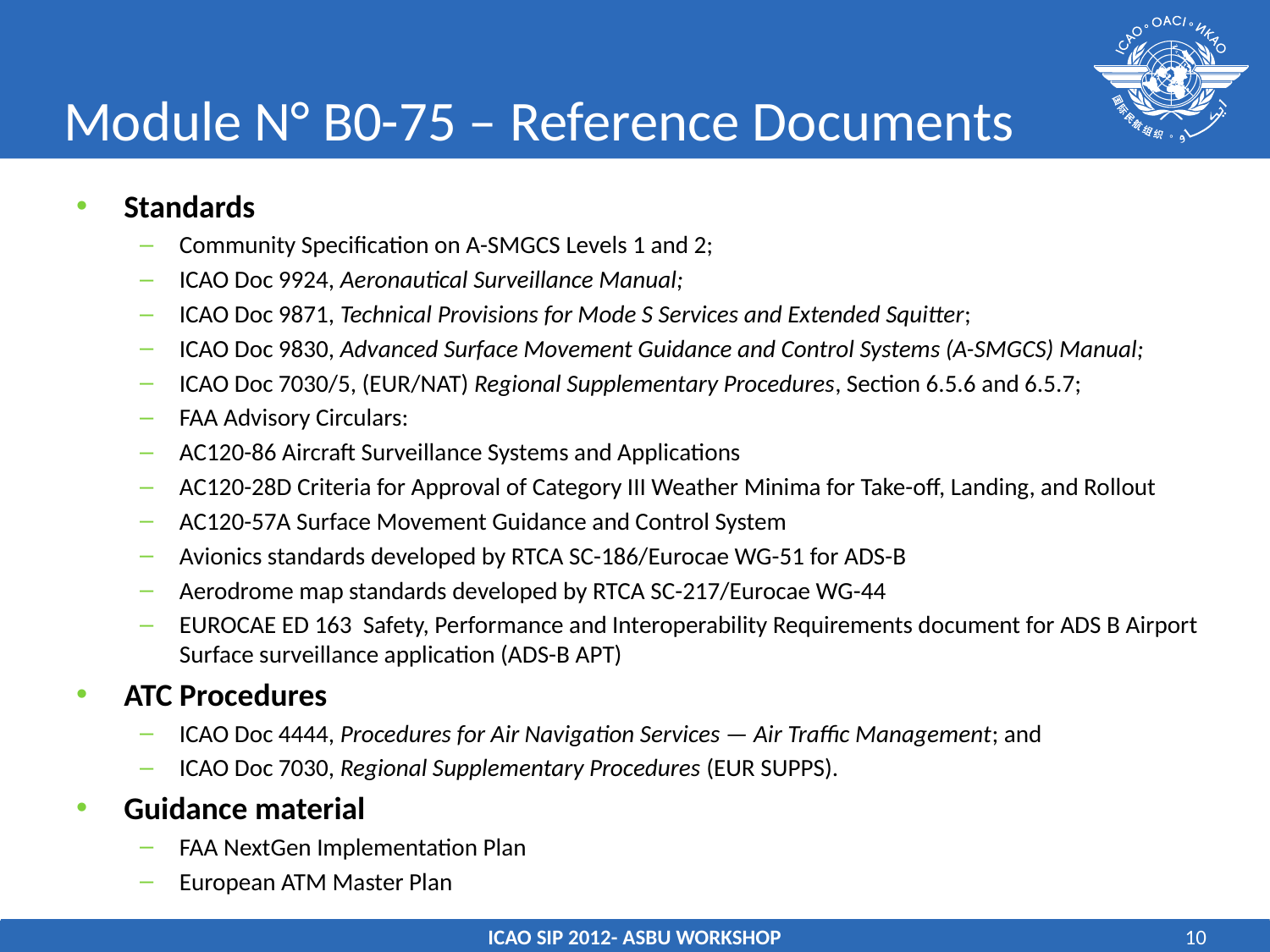

# Module N° B0-75 – Reference Documents
Standards
Community Specification on A-SMGCS Levels 1 and 2;
ICAO Doc 9924, Aeronautical Surveillance Manual;
ICAO Doc 9871, Technical Provisions for Mode S Services and Extended Squitter;
ICAO Doc 9830, Advanced Surface Movement Guidance and Control Systems (A-SMGCS) Manual;
ICAO Doc 7030/5, (EUR/NAT) Regional Supplementary Procedures, Section 6.5.6 and 6.5.7;
FAA Advisory Circulars:
AC120-86 Aircraft Surveillance Systems and Applications
AC120-28D Criteria for Approval of Category III Weather Minima for Take-off, Landing, and Rollout
AC120-57A Surface Movement Guidance and Control System
Avionics standards developed by RTCA SC-186/Eurocae WG-51 for ADS-B
Aerodrome map standards developed by RTCA SC-217/Eurocae WG-44
EUROCAE ED 163  Safety, Performance and Interoperability Requirements document for ADS B Airport Surface surveillance application (ADS-B APT)
ATC Procedures
ICAO Doc 4444, Procedures for Air Navigation Services — Air Traffic Management; and
ICAO Doc 7030, Regional Supplementary Procedures (EUR SUPPS).
Guidance material
FAA NextGen Implementation Plan
European ATM Master Plan
ICAO SIP 2012- ASBU WORKSHOP
10